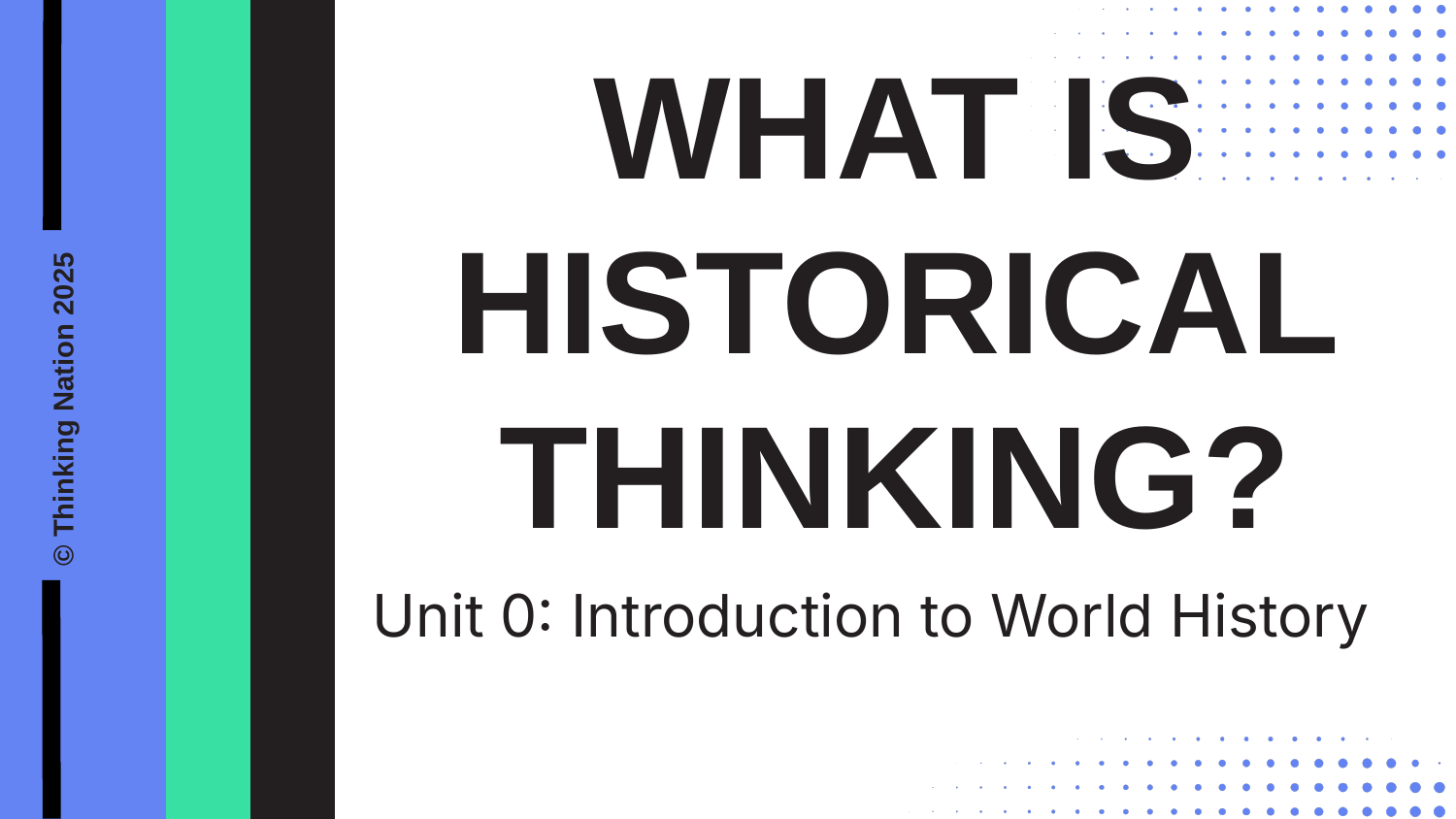

WHAT IS HISTORICAL THINKING?
© Thinking Nation 2025
Unit 0: Introduction to World History